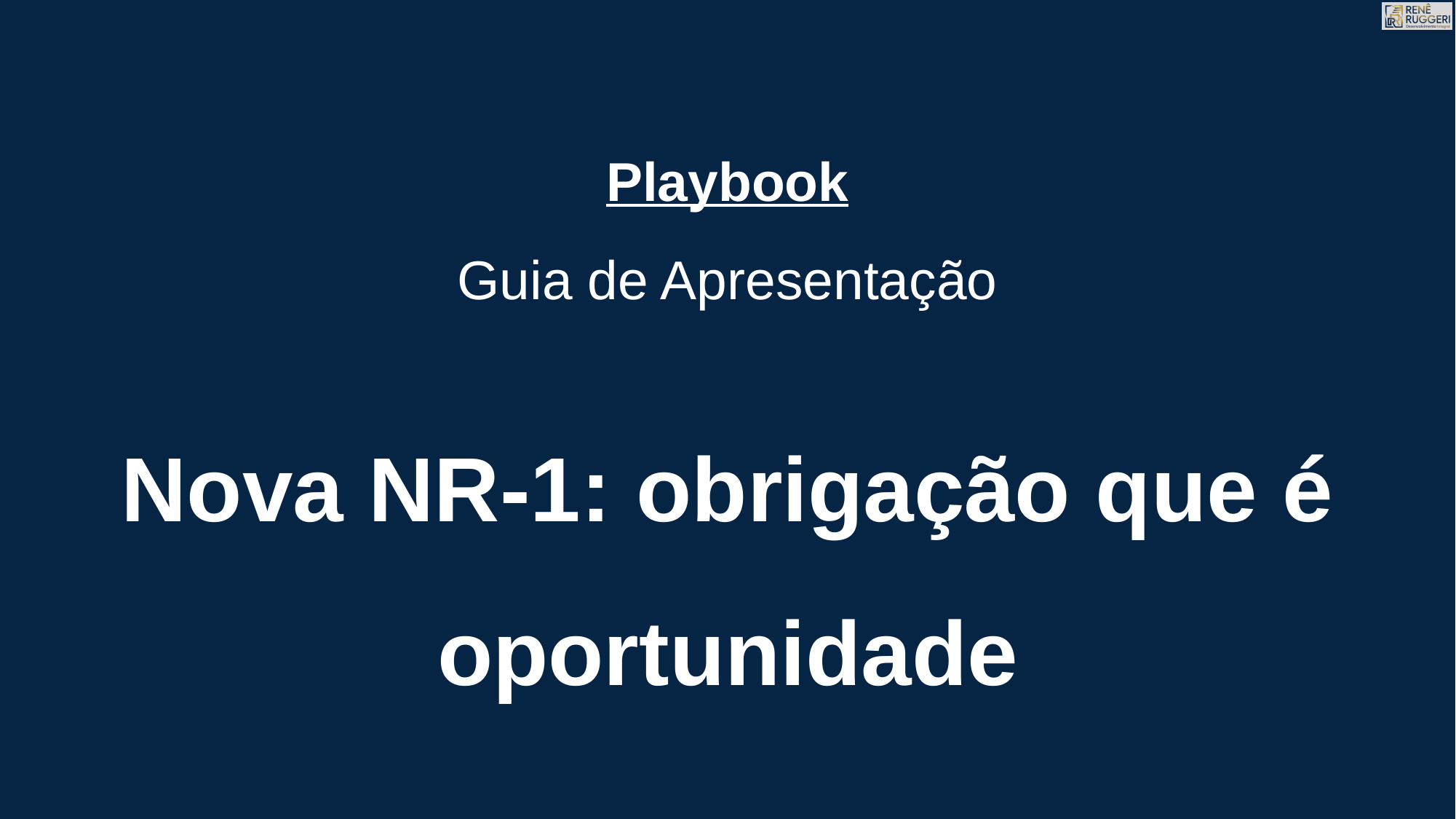

Playbook
Guia de Apresentação

Nova NR-1: obrigação que é oportunidade